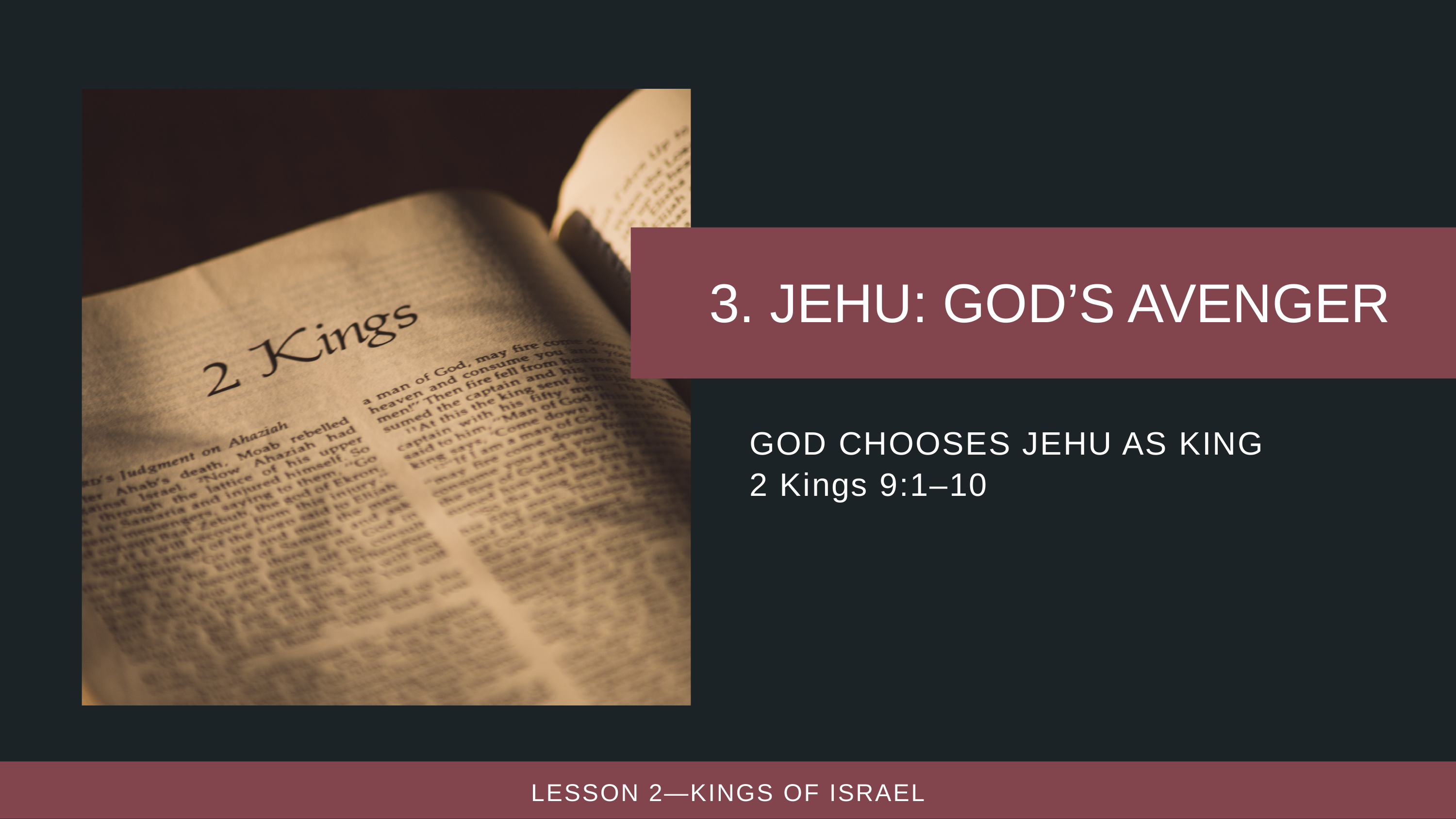

GOD CHOOSES JEHU AS KING
2 Kings 9:1–10